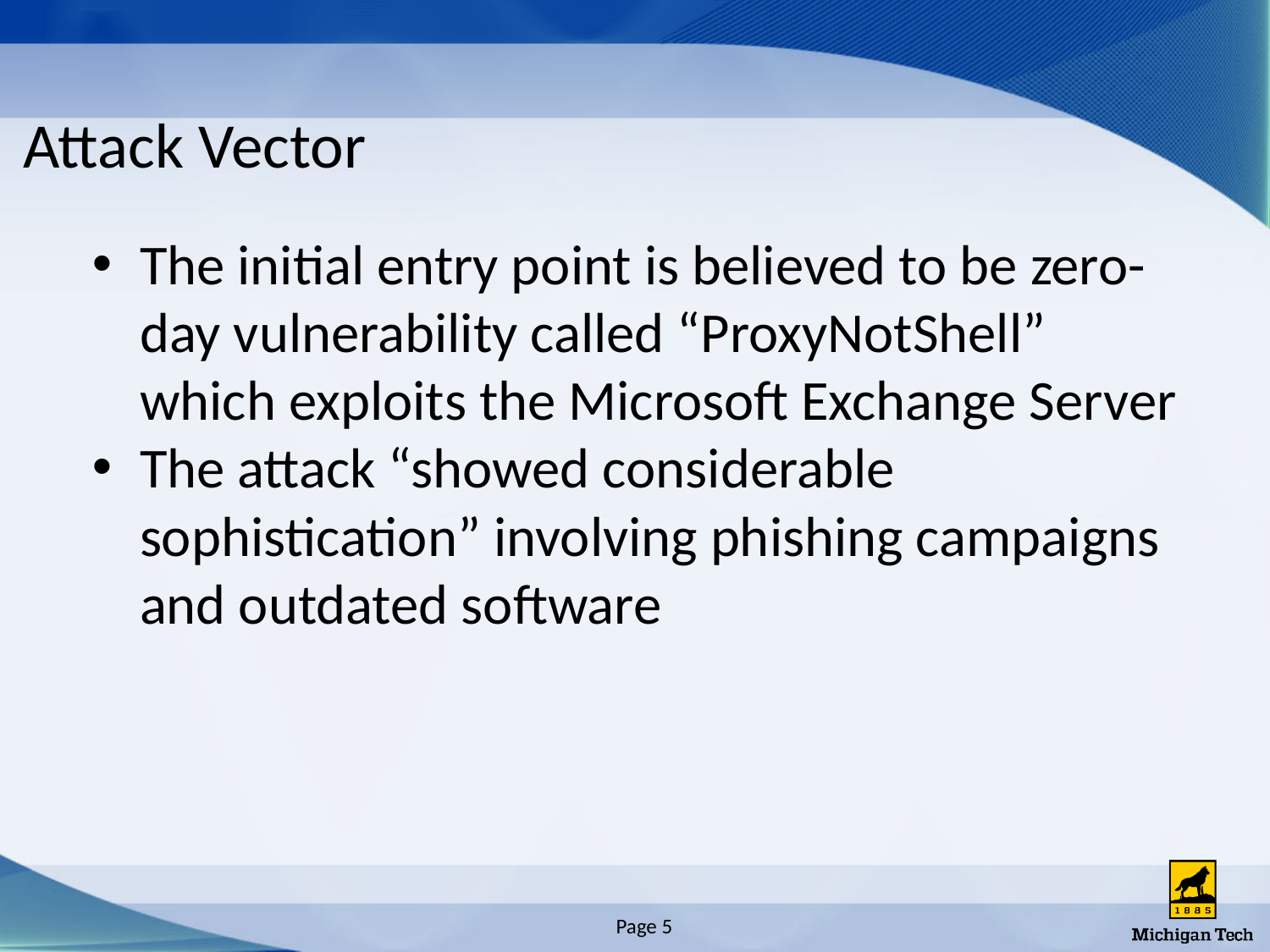

# Attack Vector
The initial entry point is believed to be zero-day vulnerability called “ProxyNotShell” which exploits the Microsoft Exchange Server
The attack “showed considerable sophistication” involving phishing campaigns and outdated software